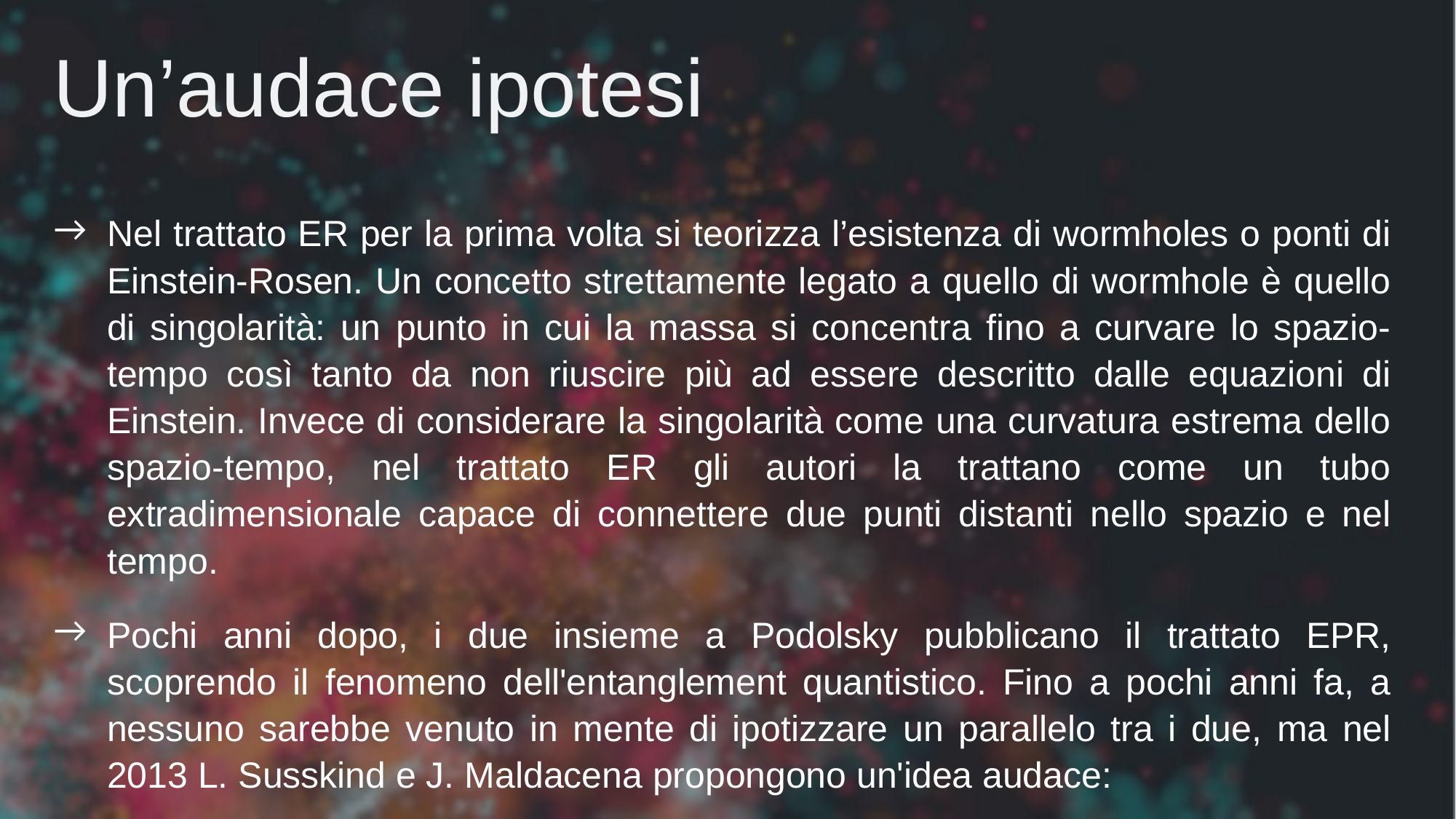

# Un’audace ipotesi
Nel trattato ER per la prima volta si teorizza l’esistenza di wormholes o ponti di Einstein-Rosen. Un concetto strettamente legato a quello di wormhole è quello di singolarità: un punto in cui la massa si concentra fino a curvare lo spazio-tempo così tanto da non riuscire più ad essere descritto dalle equazioni di Einstein. Invece di considerare la singolarità come una curvatura estrema dello spazio-tempo, nel trattato ER gli autori la trattano come un tubo extradimensionale capace di connettere due punti distanti nello spazio e nel tempo.
Pochi anni dopo, i due insieme a Podolsky pubblicano il trattato EPR, scoprendo il fenomeno dell'entanglement quantistico. Fino a pochi anni fa, a nessuno sarebbe venuto in mente di ipotizzare un parallelo tra i due, ma nel 2013 L. Susskind e J. Maldacena propongono un'idea audace: